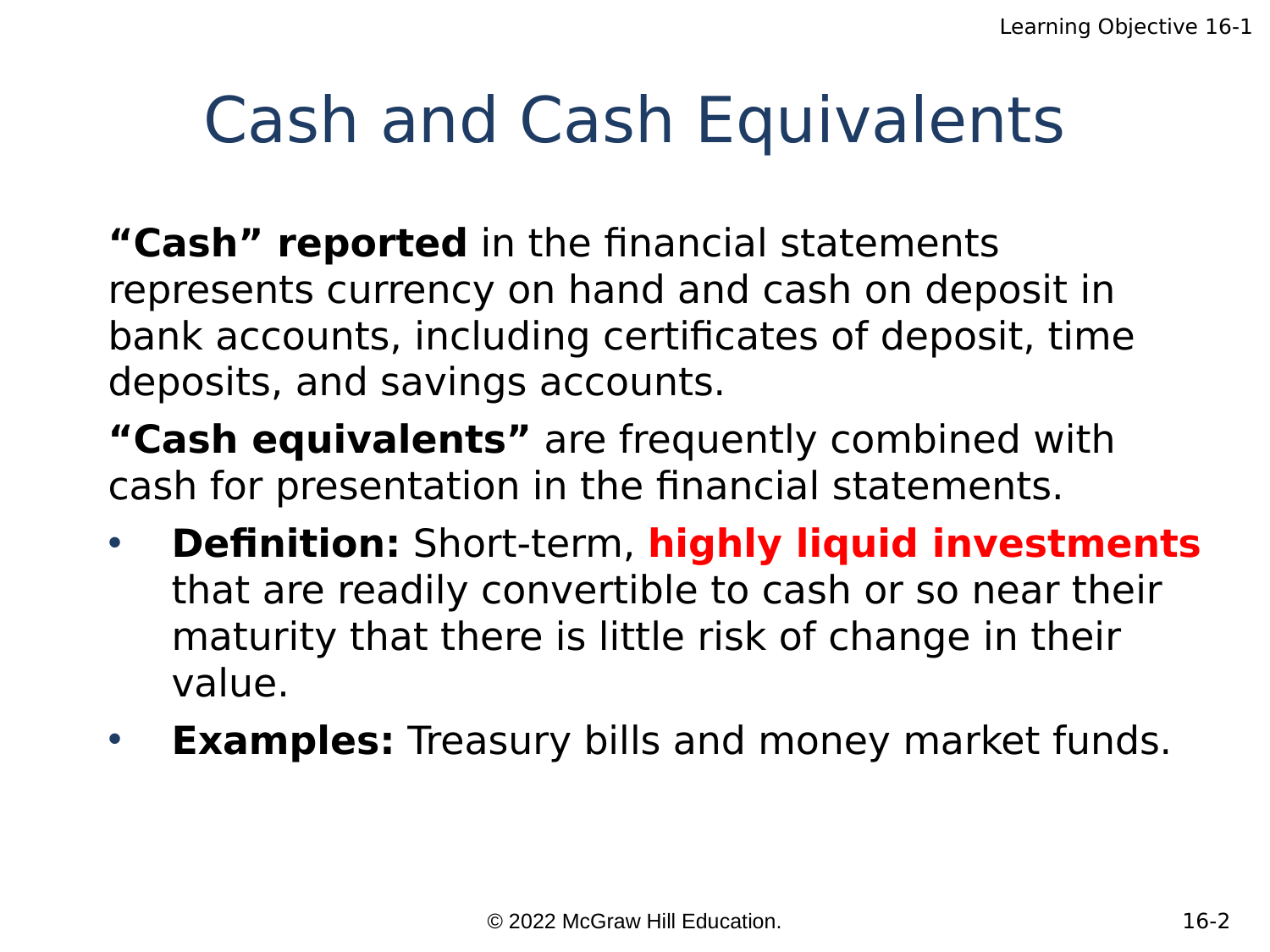

Learning Objective 16-1
# Cash and Cash Equivalents
“Cash” reported in the financial statements represents currency on hand and cash on deposit in bank accounts, including certificates of deposit, time deposits, and savings accounts.
“Cash equivalents” are frequently combined with cash for presentation in the financial statements.
Definition: Short-term, highly liquid investments that are readily convertible to cash or so near their maturity that there is little risk of change in their value.
Examples: Treasury bills and money market funds.